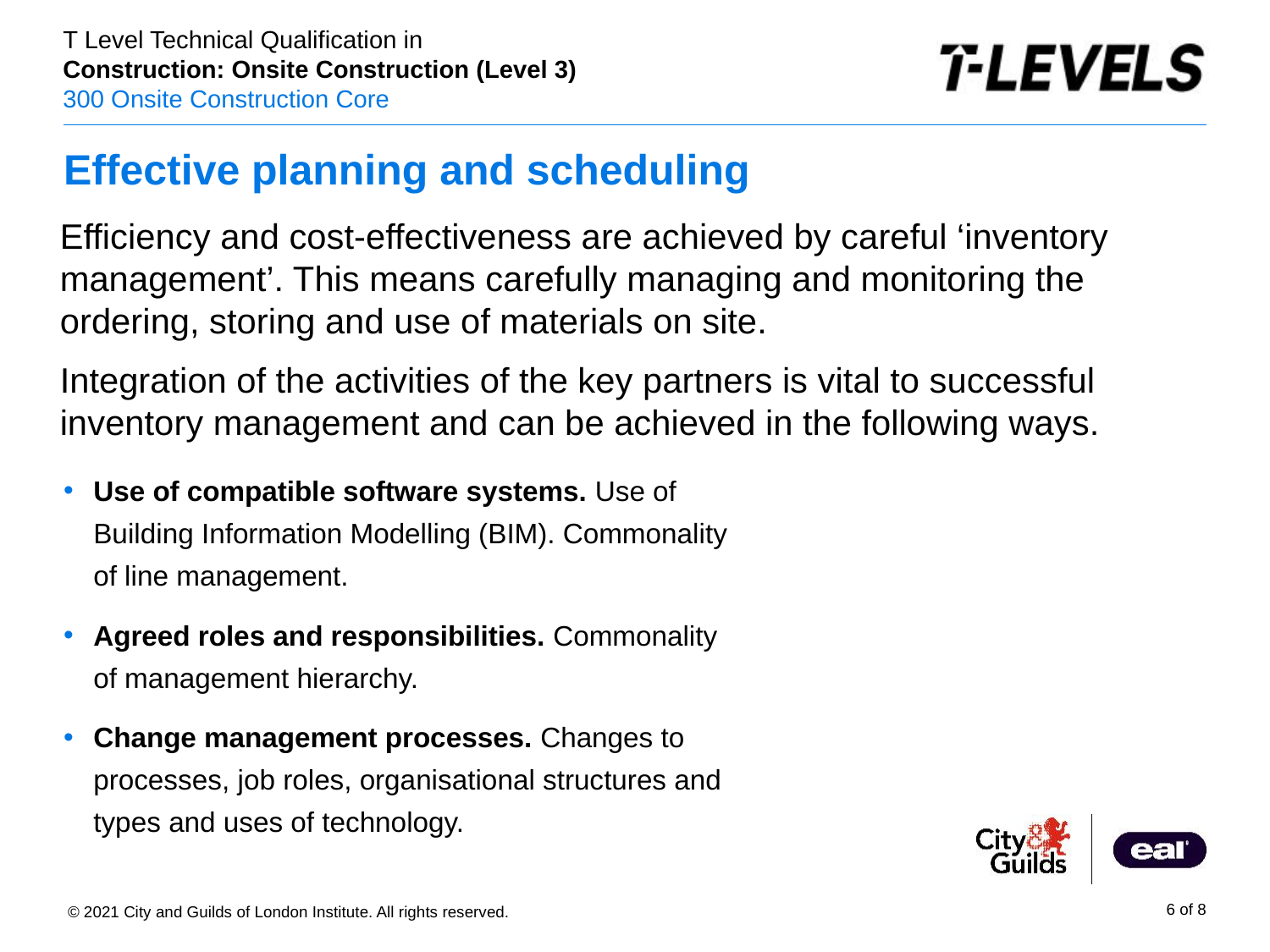

Effective planning and scheduling
Efficiency and cost-effectiveness are achieved by careful ‘inventory management’. This means carefully managing and monitoring the ordering, storing and use of materials on site.

Integration of the activities of the key partners is vital to successful inventory management and can be achieved in the following ways.
Use of compatible software systems. Use of Building Information Modelling (BIM). Commonality of line management.
Agreed roles and responsibilities. Commonality of management hierarchy.
Change management processes. Changes to processes, job roles, organisational structures and types and uses of technology.